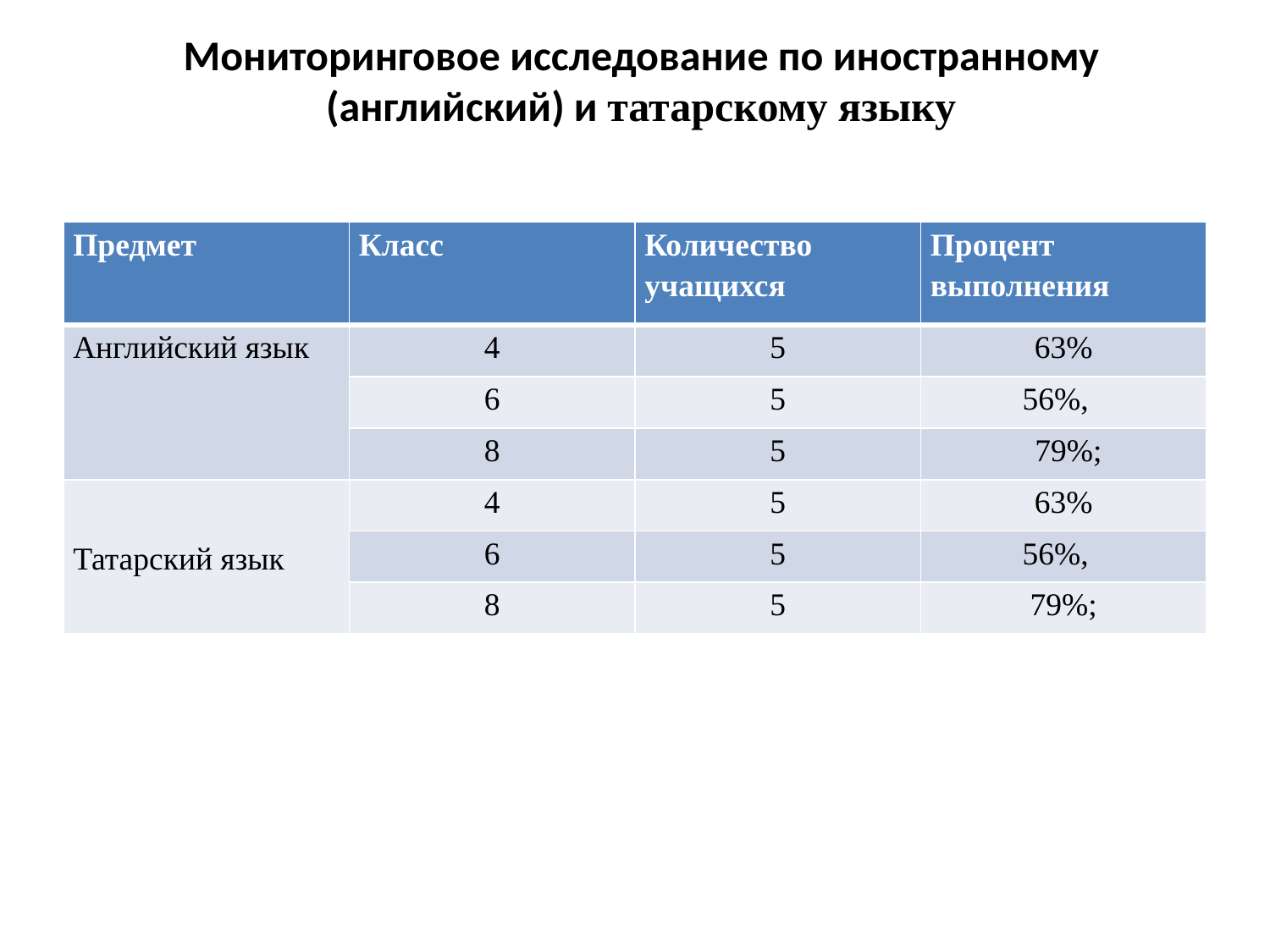

# Мониторинговое исследование по иностранному  (английский) и татарскому языку
| Предмет | Класс | Количество учащихся | Процент выполнения |
| --- | --- | --- | --- |
| Английский язык | 4 | 5 | 63% |
|  | 6 | 5 | 56%, |
|  | 8 | 5 | 79%; |
| Татарский язык | 4 | 5 | 63% |
|  | 6 | 5 | 56%, |
|  | 8 | 5 | 79%; |